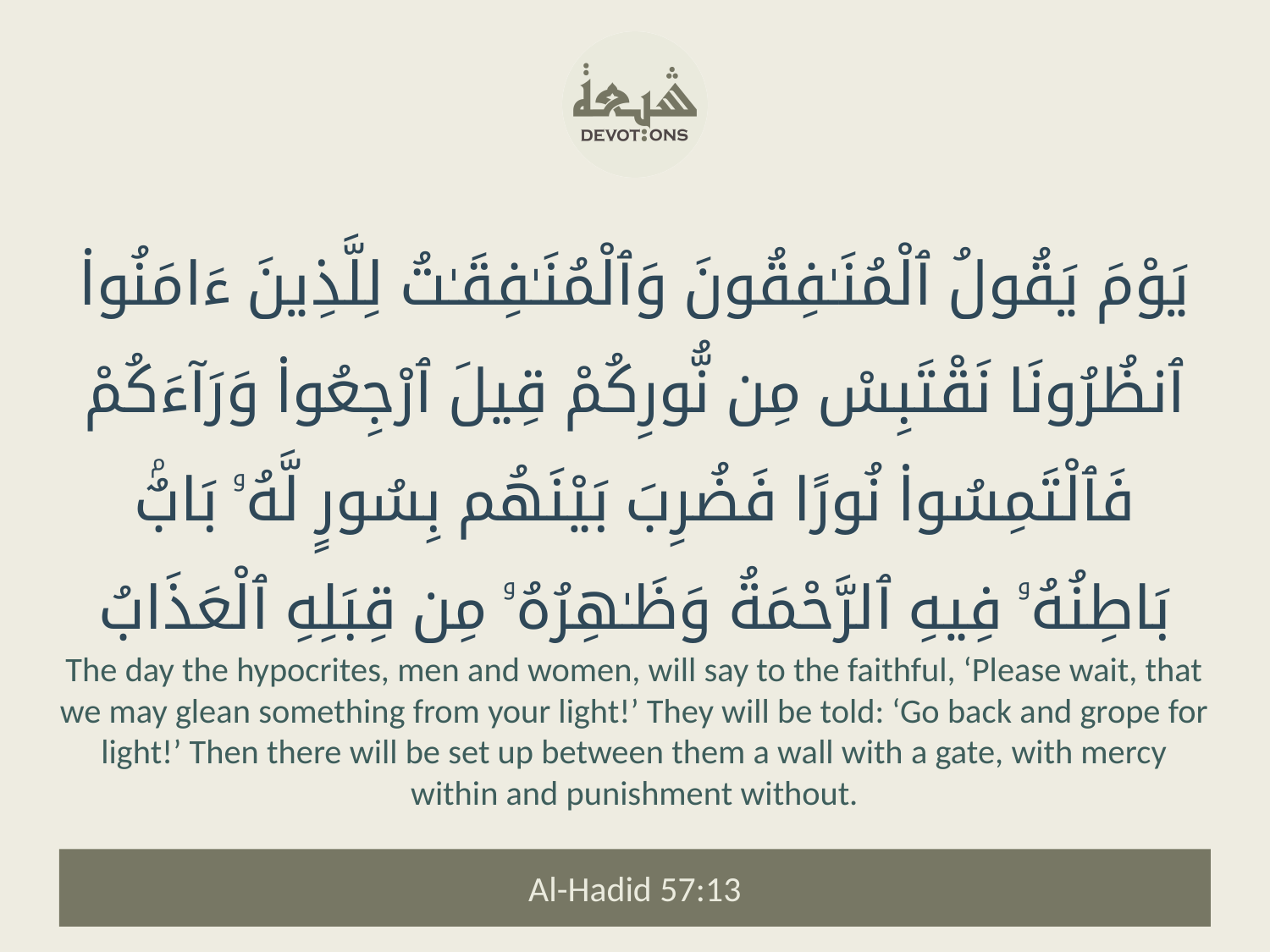

يَوْمَ يَقُولُ ٱلْمُنَـٰفِقُونَ وَٱلْمُنَـٰفِقَـٰتُ لِلَّذِينَ ءَامَنُوا۟ ٱنظُرُونَا نَقْتَبِسْ مِن نُّورِكُمْ قِيلَ ٱرْجِعُوا۟ وَرَآءَكُمْ فَٱلْتَمِسُوا۟ نُورًا فَضُرِبَ بَيْنَهُم بِسُورٍ لَّهُۥ بَابٌۢ بَاطِنُهُۥ فِيهِ ٱلرَّحْمَةُ وَظَـٰهِرُهُۥ مِن قِبَلِهِ ٱلْعَذَابُ
The day the hypocrites, men and women, will say to the faithful, ‘Please wait, that we may glean something from your light!’ They will be told: ‘Go back and grope for light!’ Then there will be set up between them a wall with a gate, with mercy within and punishment without.
Al-Hadid 57:13